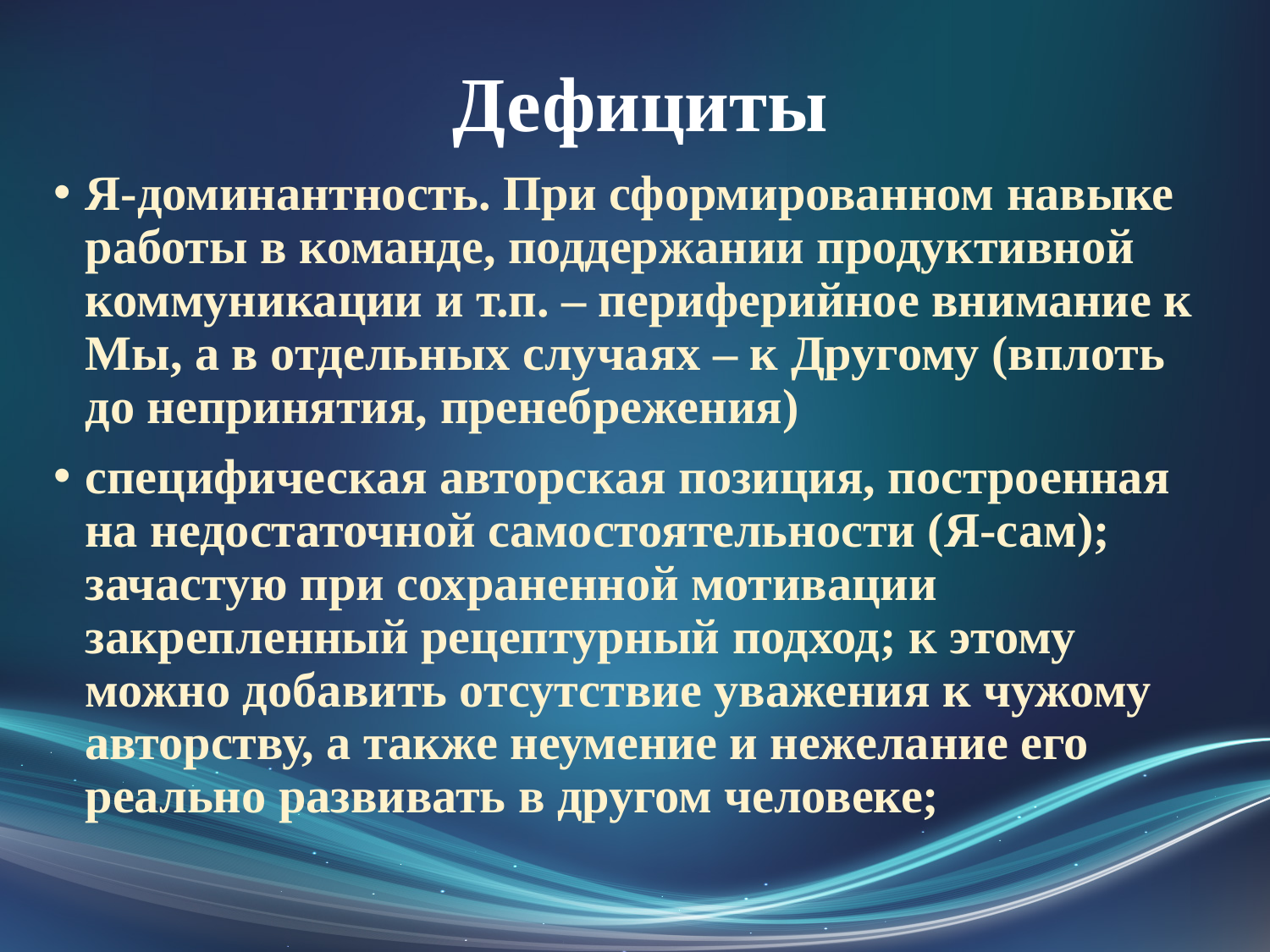

# Дефициты
Я-доминантность. При сформированном навыке работы в команде, поддержании продуктивной коммуникации и т.п. – периферийное внимание к Мы, а в отдельных случаях – к Другому (вплоть до непринятия, пренебрежения)
специфическая авторская позиция, построенная на недостаточной самостоятельности (Я-сам); зачастую при сохраненной мотивации закрепленный рецептурный подход; к этому можно добавить отсутствие уважения к чужому авторству, а также неумение и нежелание его реально развивать в другом человеке;